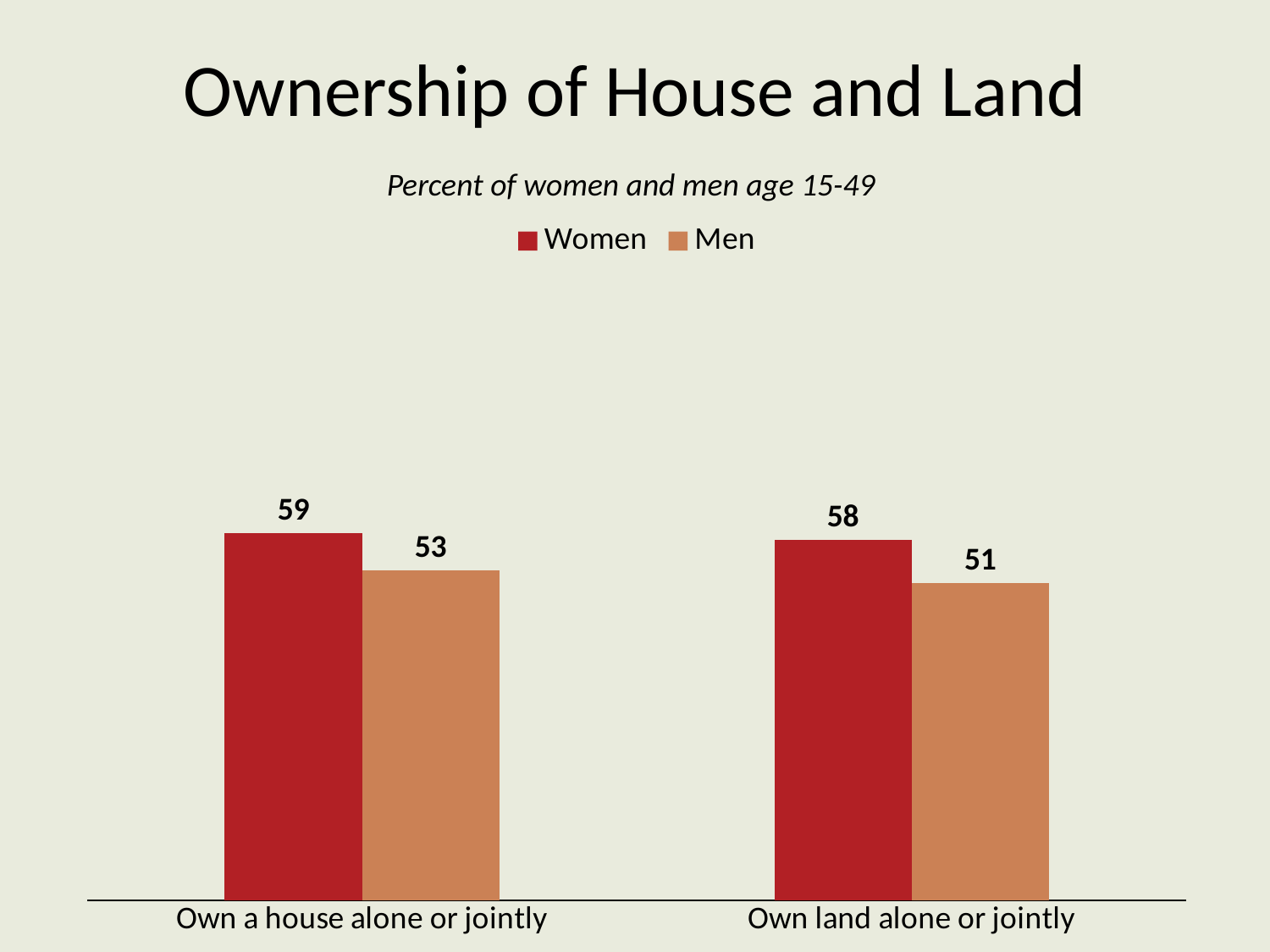

# Ownership of House and Land
Percent of women and men age 15-49

### Chart

| Category | Women | Men |
|---|---|---|
| Own a house alone or jointly | 59.0 | 53.0 |
| Own land alone or jointly | 58.0 | 51.0 |